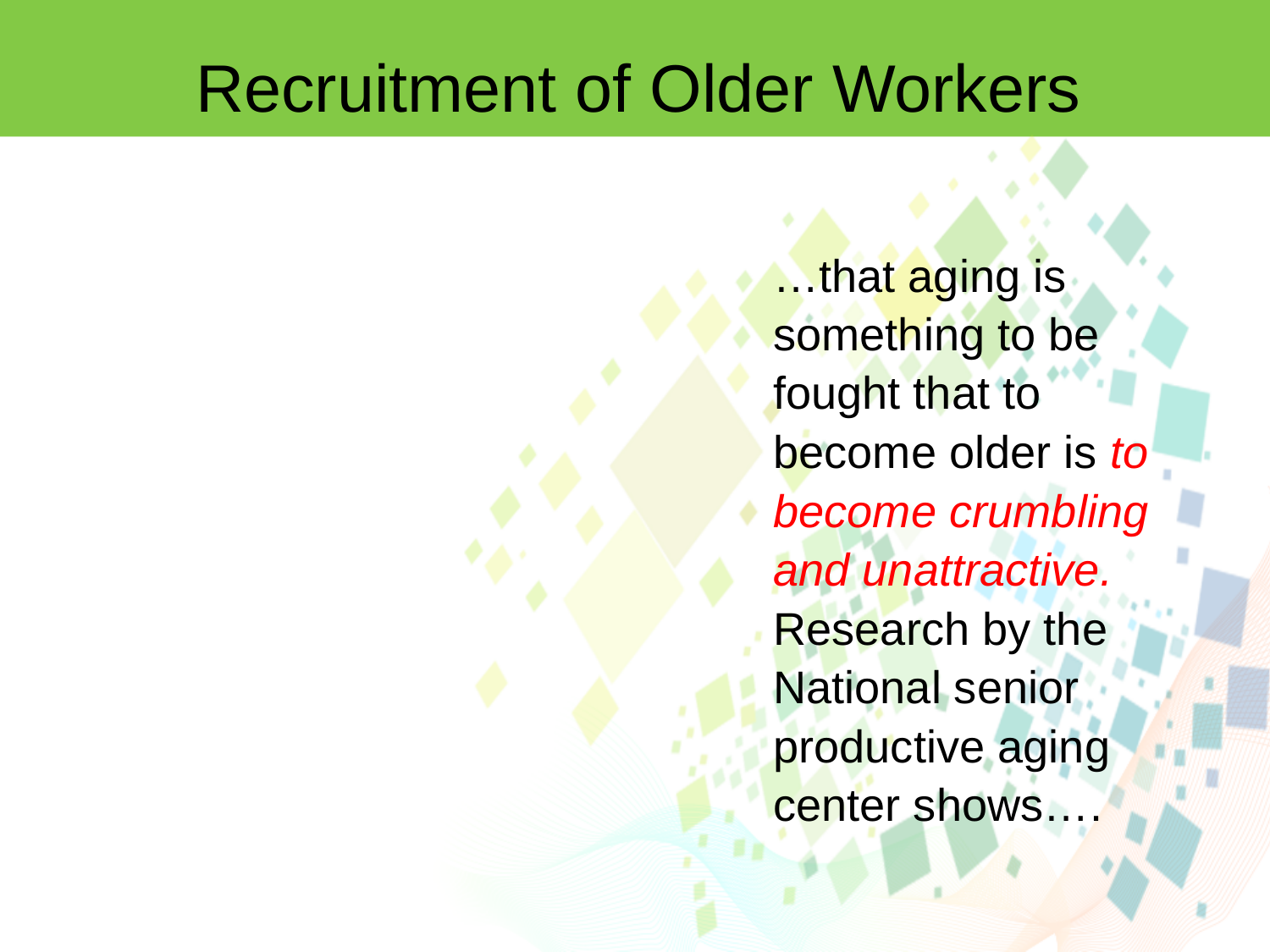

Recruitment of Older Workers
…that aging is something to be fought that to become older is to become crumbling and unattractive. Research by the National senior productive aging center shows….